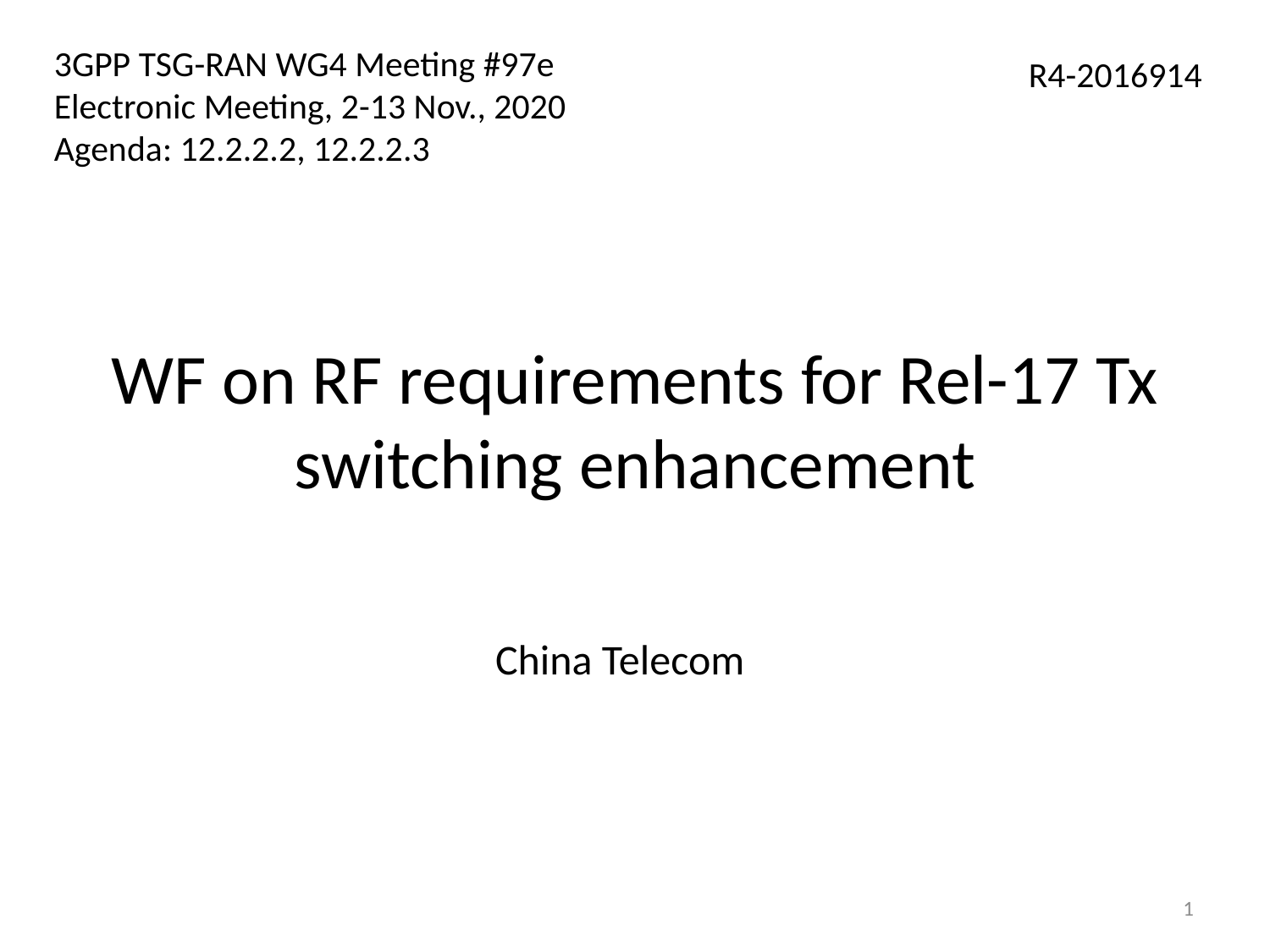

3GPP TSG-RAN WG4 Meeting #97e
Electronic Meeting, 2-13 Nov., 2020
Agenda: 12.2.2.2, 12.2.2.3
R4-2016914
# WF on RF requirements for Rel-17 Tx switching enhancement
China Telecom
1